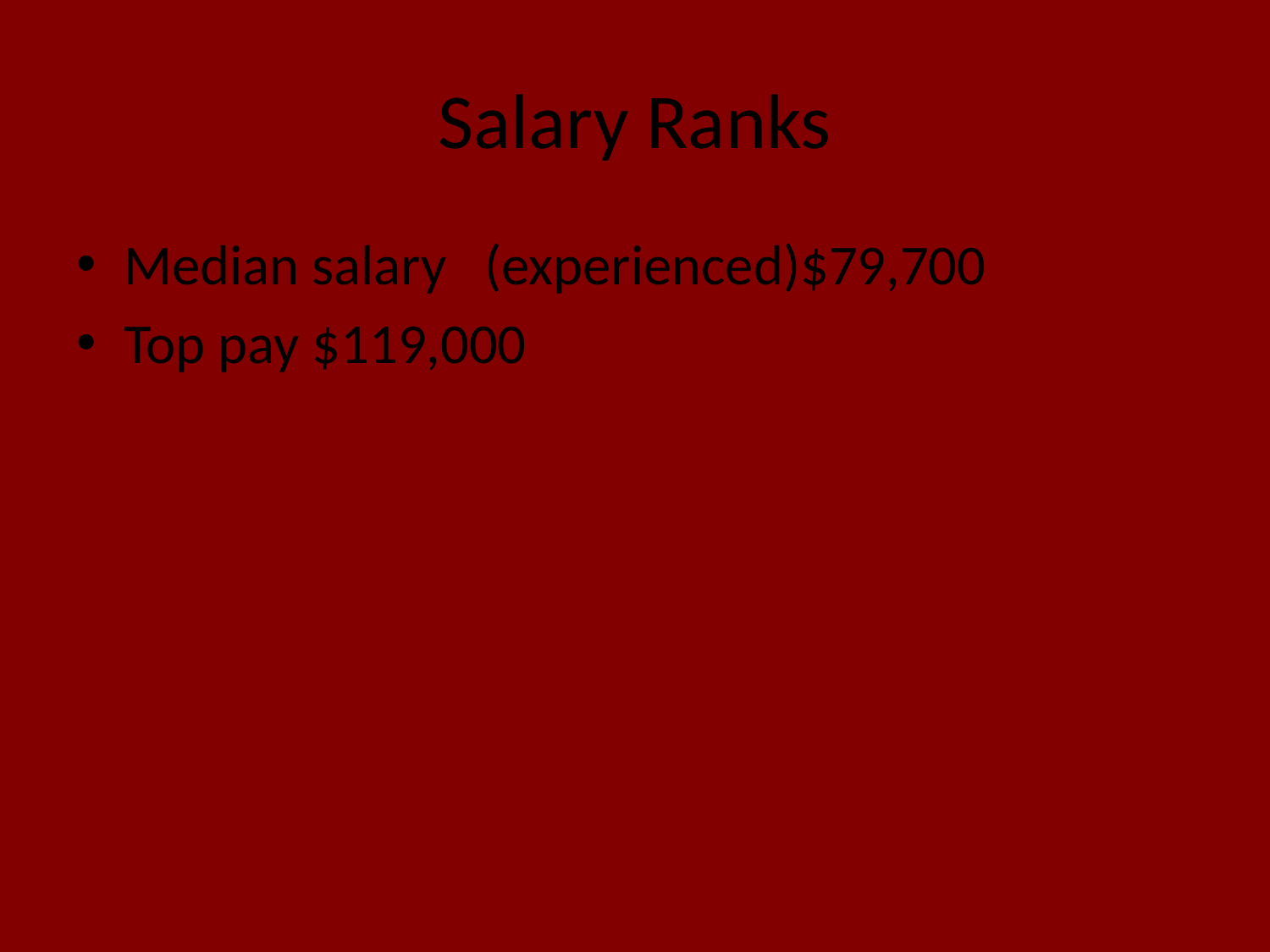

# Salary Ranks
Median salary   (experienced)$79,700
Top pay $119,000